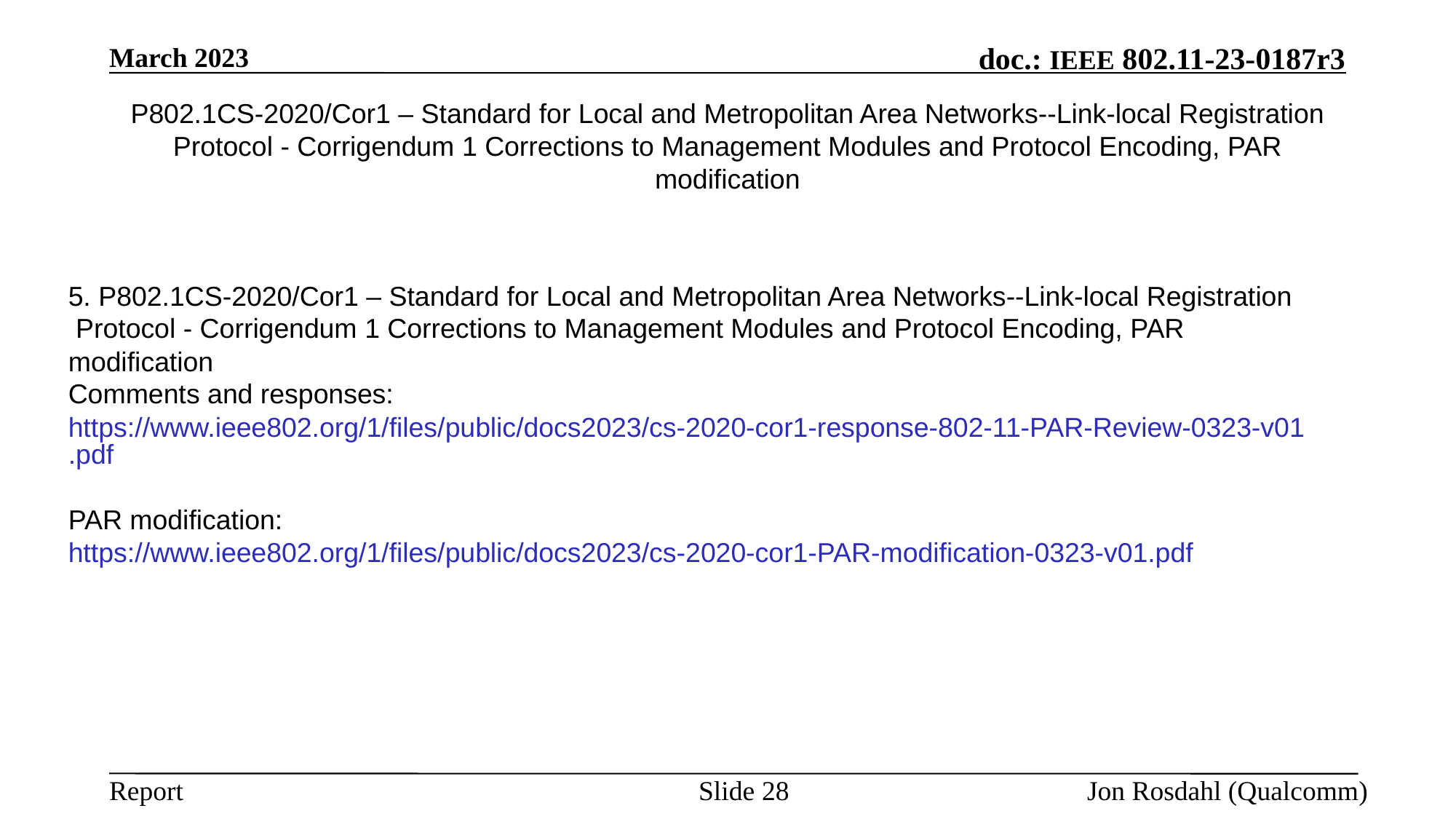

March 2023
# P802.1CS-2020/Cor1 – Standard for Local and Metropolitan Area Networks--Link-local Registration Protocol - Corrigendum 1 Corrections to Management Modules and Protocol Encoding, PAR modification
5. P802.1CS-2020/Cor1 – Standard for Local and Metropolitan Area Networks--Link-local Registration
 Protocol - Corrigendum 1 Corrections to Management Modules and Protocol Encoding, PAR modification
Comments and responses: https://www.ieee802.org/1/files/public/docs2023/cs-2020-cor1-response-802-11-PAR-Review-0323-v01.pdf
PAR modification: https://www.ieee802.org/1/files/public/docs2023/cs-2020-cor1-PAR-modification-0323-v01.pdf
Slide 28
Jon Rosdahl (Qualcomm)